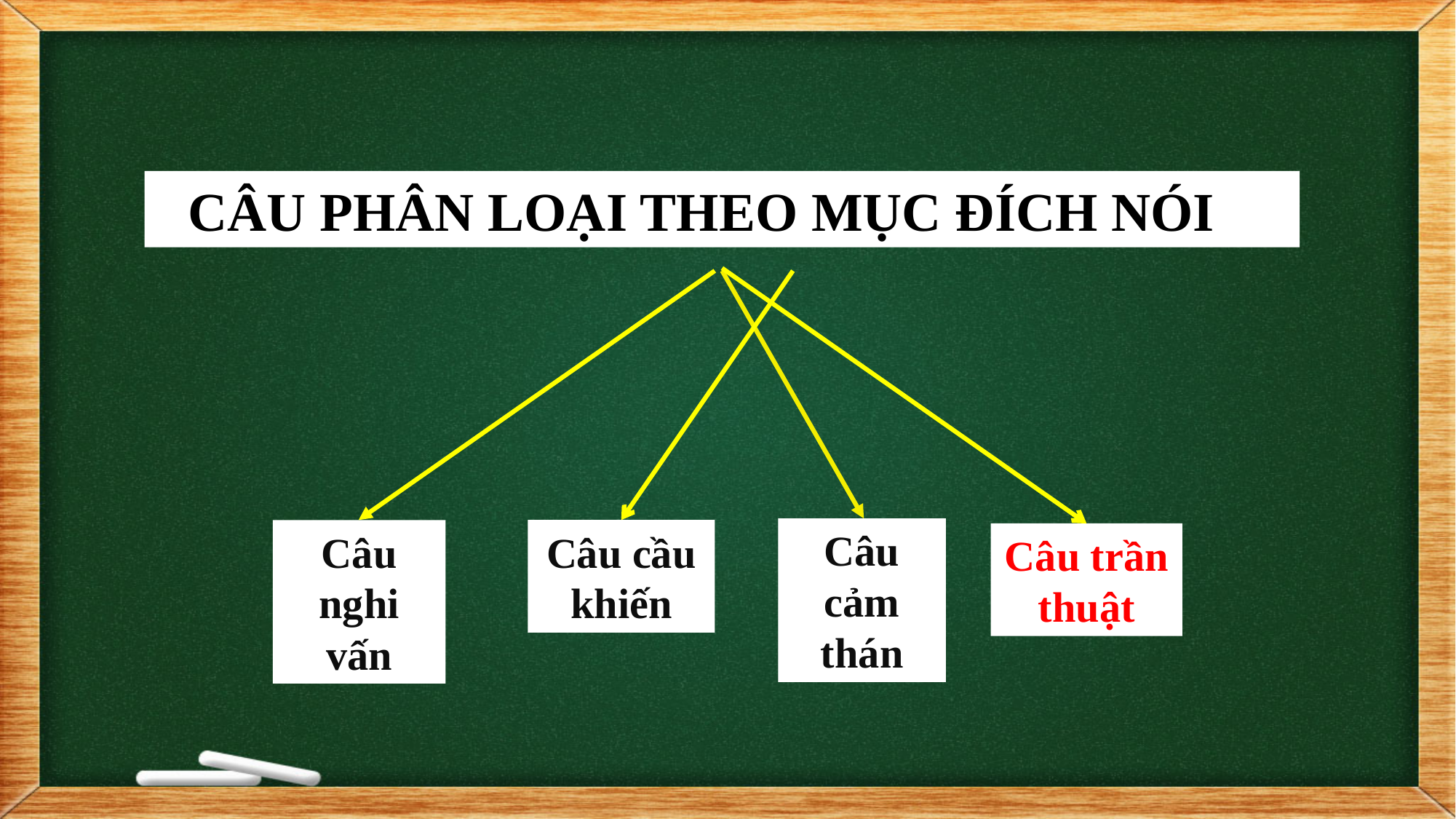

CÂU PHÂN LOẠI THEO MỤC ĐÍCH NÓI

Câu cảm thán
Câu nghi vấn
Câu cầu khiến
Câu trần thuật